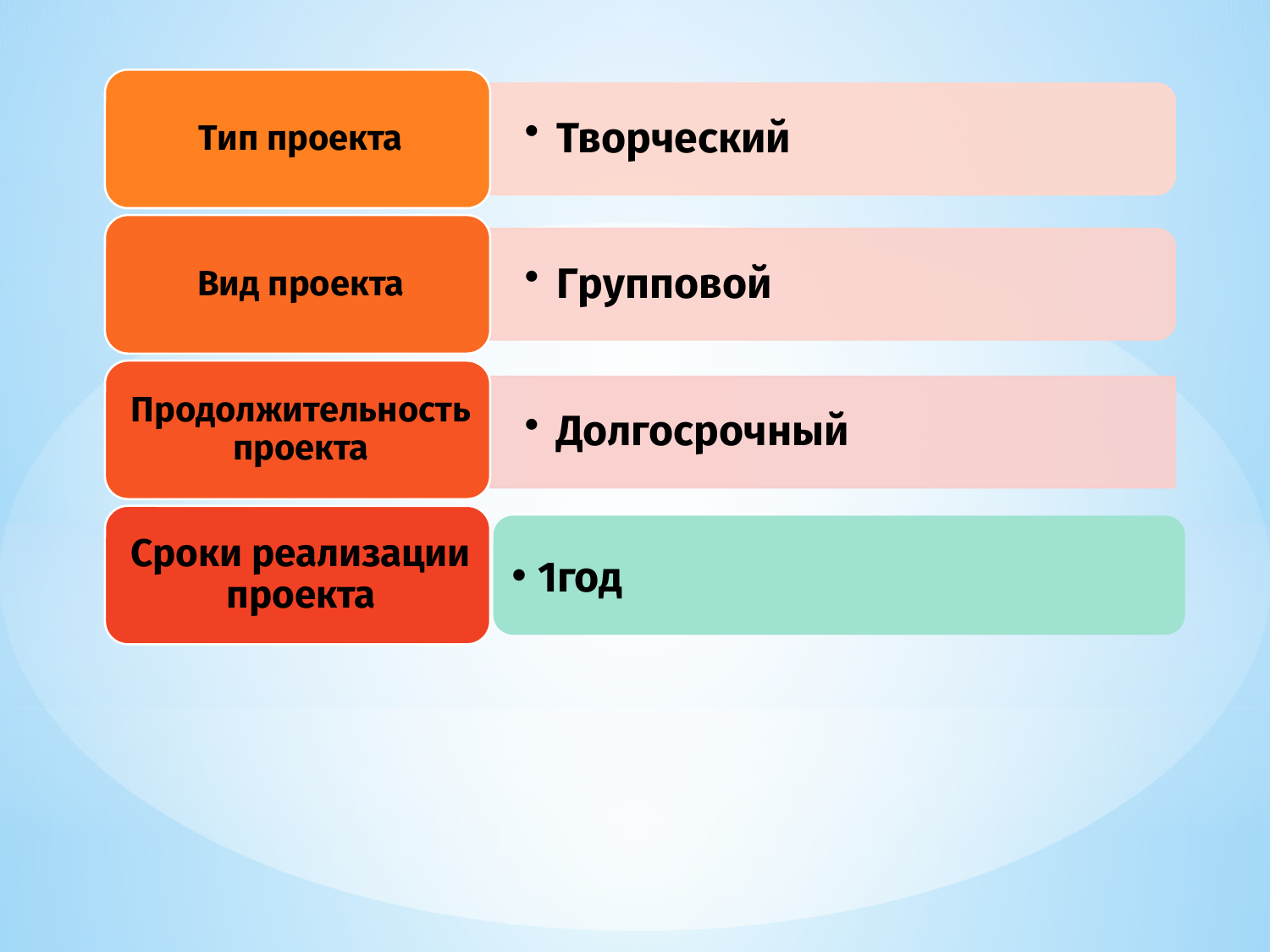

Творческий
Тип проекта
Групповой
Вид проекта
Долгосрочный
Продолжительность проекта
Сроки реализации проекта
 1год